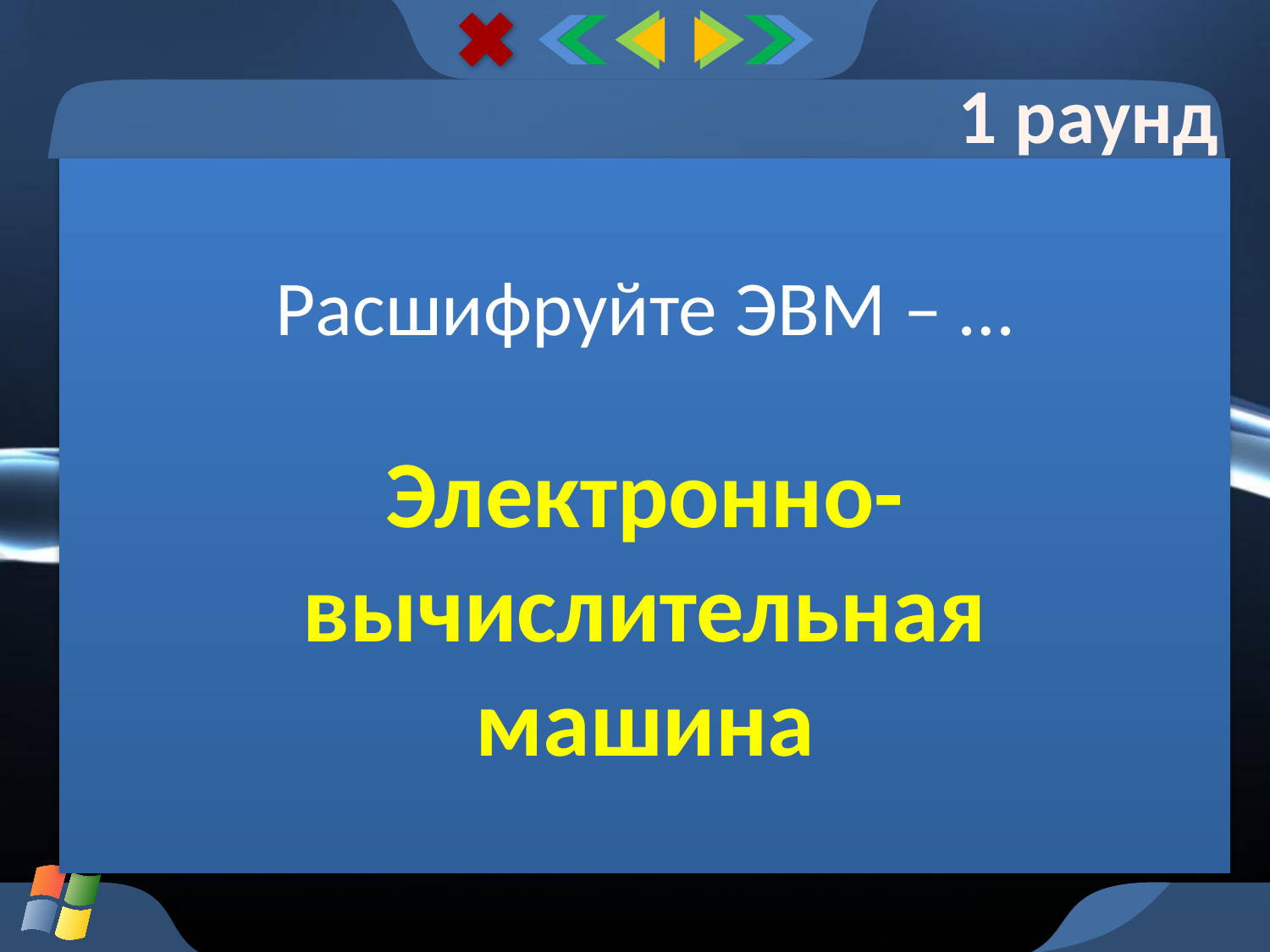

1 раунд

Расшифруйте ЭВМ – …

Электронно-вычислительная машина